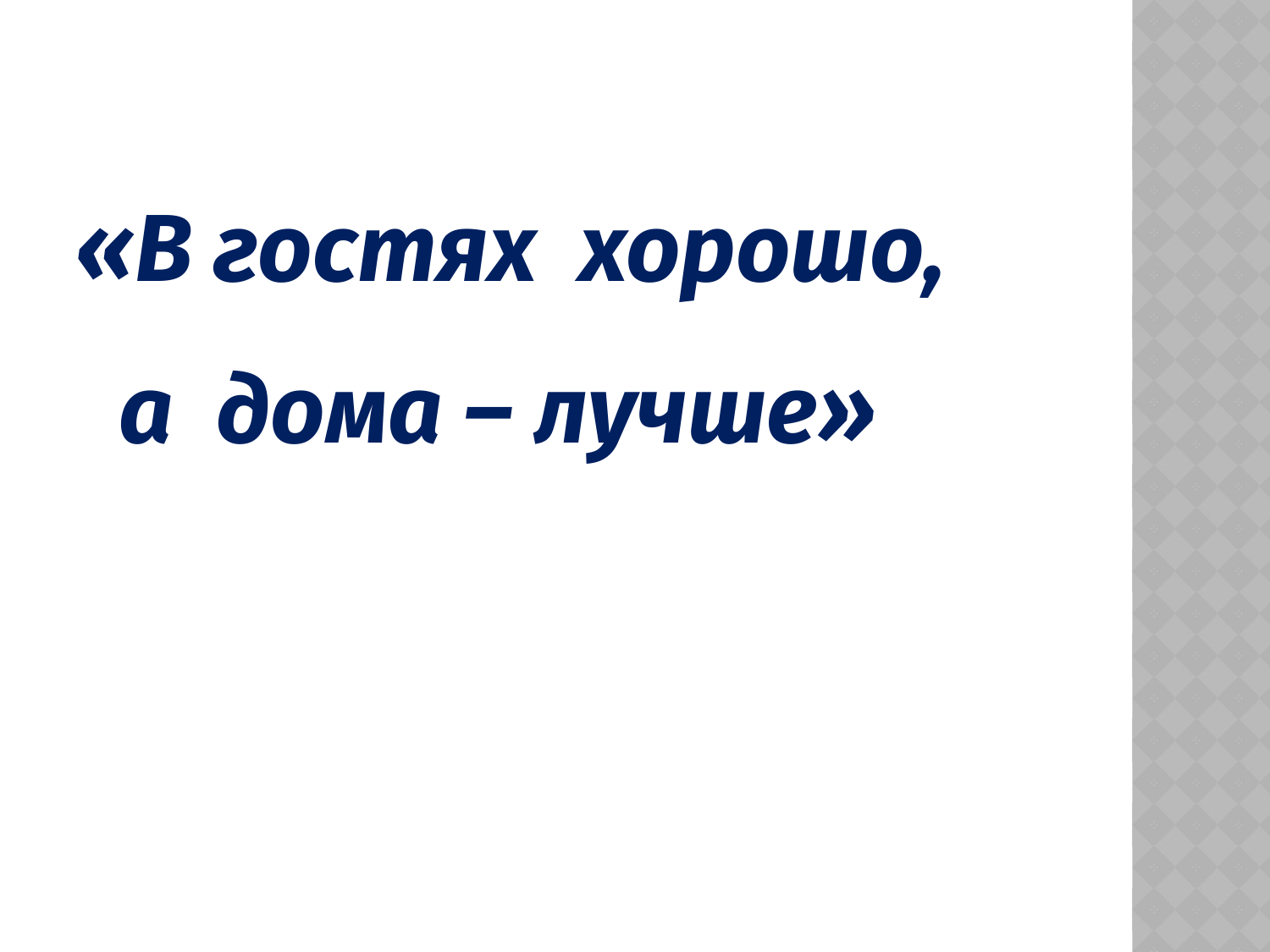

«В гостях  хорошо,
  а  дома – лучше»